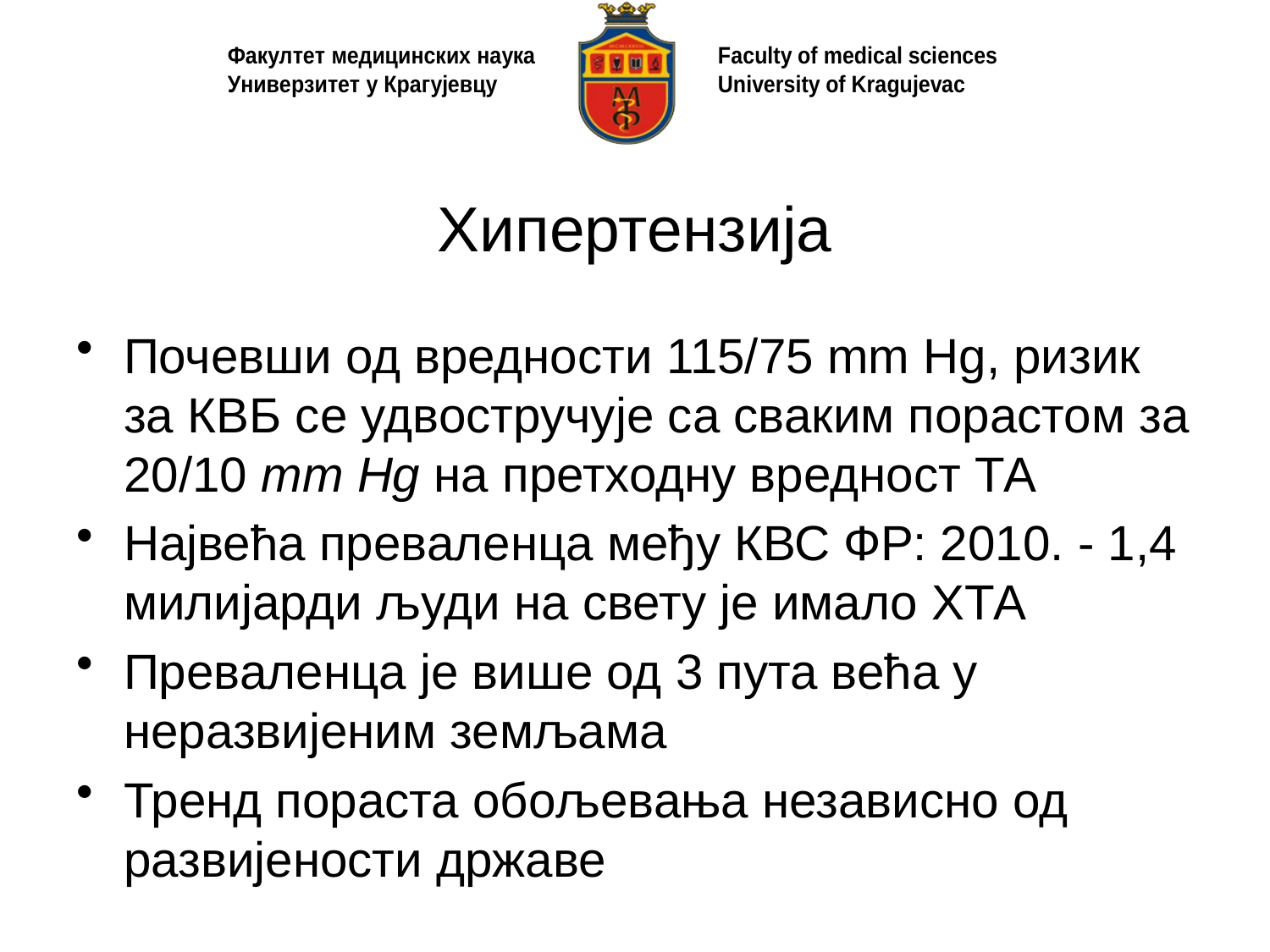

# Хипертензија
Почевши од вредности 115/75 mm Hg, ризик за КВБ се удвостручује са сваким порастом за 20/10 mm Hg на претходну вредност ТА
Највећа преваленца међу КВС ФР: 2010. - 1,4 милијарди људи на свету је имало ХТА
Преваленца је више од 3 пута већа у неразвијеним земљама
Тренд пораста обољевања независно од развијености државе